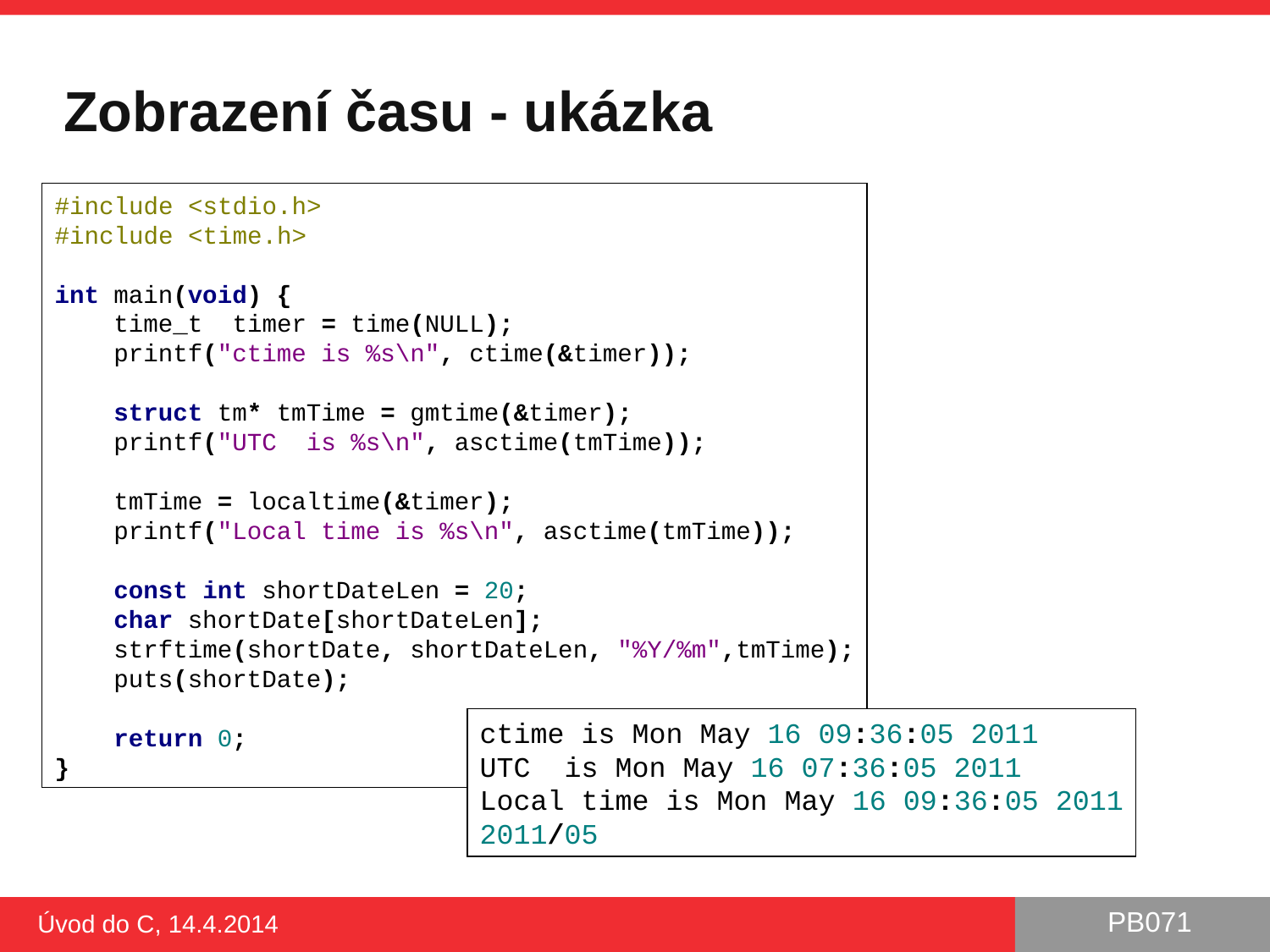

# Zobrazení času - ukázka
#include <stdio.h>
#include <time.h>

int main(void) {
    time_t  timer = time(NULL);
    printf("ctime is %s\n", ctime(&timer));

    struct tm* tmTime = gmtime(&timer);
    printf("UTC  is %s\n", asctime(tmTime));

    tmTime = localtime(&timer);
    printf("Local time is %s\n", asctime(tmTime));

    const int shortDateLen = 20;
    char shortDate[shortDateLen];
    strftime(shortDate, shortDateLen, "%Y/%m",tmTime);
    puts(shortDate);

    return 0;
}

ctime is Mon May 16 09:36:05 2011
UTC  is Mon May 16 07:36:05 2011
Local time is Mon May 16 09:36:05 2011
2011/05
Úvod do C, 14.4.2014